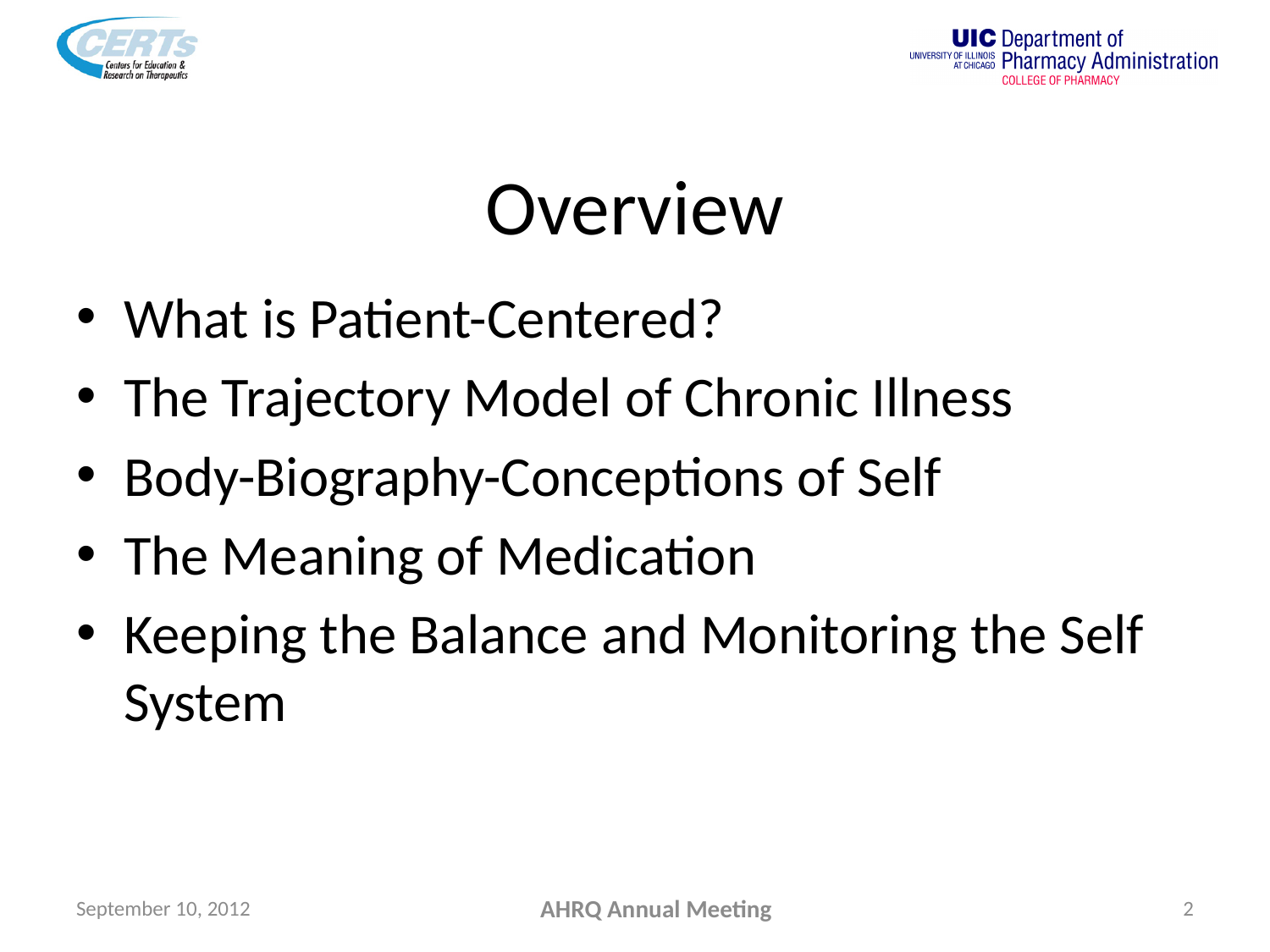

# Overview
What is Patient-Centered?
The Trajectory Model of Chronic Illness
Body-Biography-Conceptions of Self
The Meaning of Medication
Keeping the Balance and Monitoring the Self System
September 10, 2012
AHRQ Annual Meeting
2